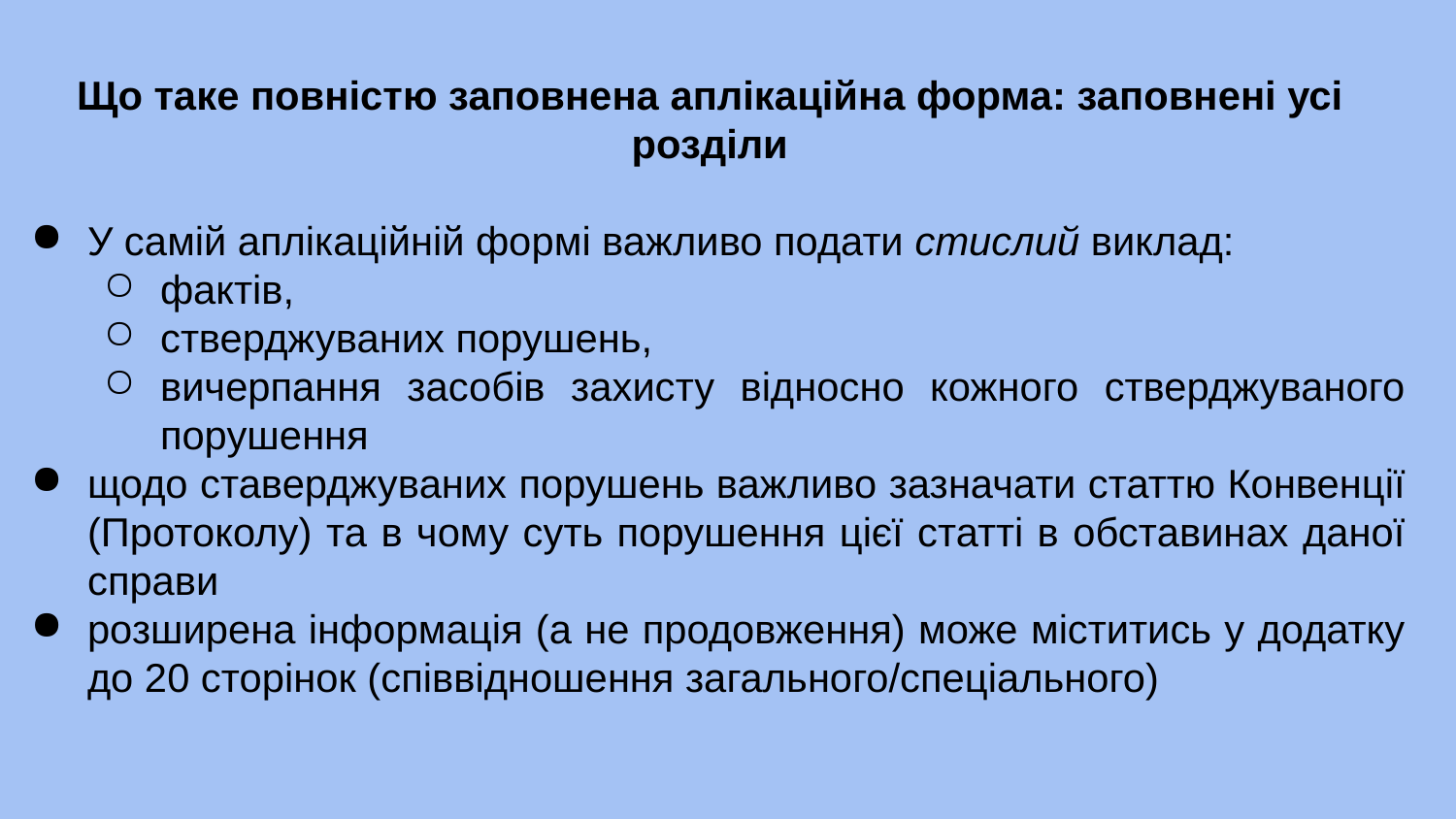

Що таке повністю заповнена аплікаційна форма: заповнені усі розділи

У самій аплікаційній формі важливо подати стислий виклад:
фактів,
стверджуваних порушень,
вичерпання засобів захисту відносно кожного стверджуваного порушення
щодо ставерджуваних порушень важливо зазначати статтю Конвенції (Протоколу) та в чому суть порушення цієї статті в обставинах даної справи
розширена інформація (а не продовження) може міститись у додатку до 20 сторінок (співвідношення загального/спеціального)